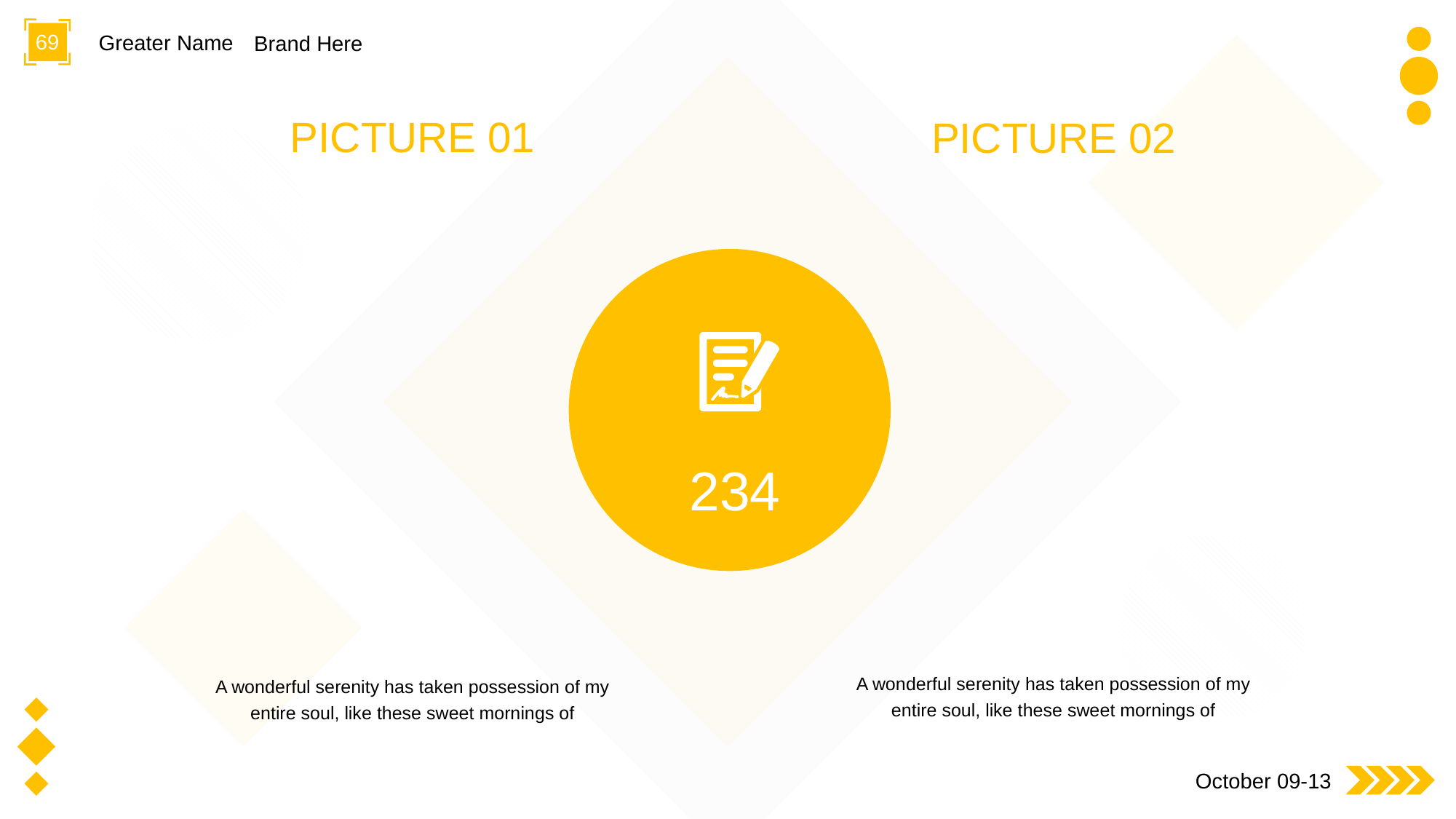

69
Greater Name
Brand Here

PICTURE 01
PICTURE 02

234
A wonderful serenity has taken possession of my entire soul, like these sweet mornings of
A wonderful serenity has taken possession of my entire soul, like these sweet mornings of

October 09-13